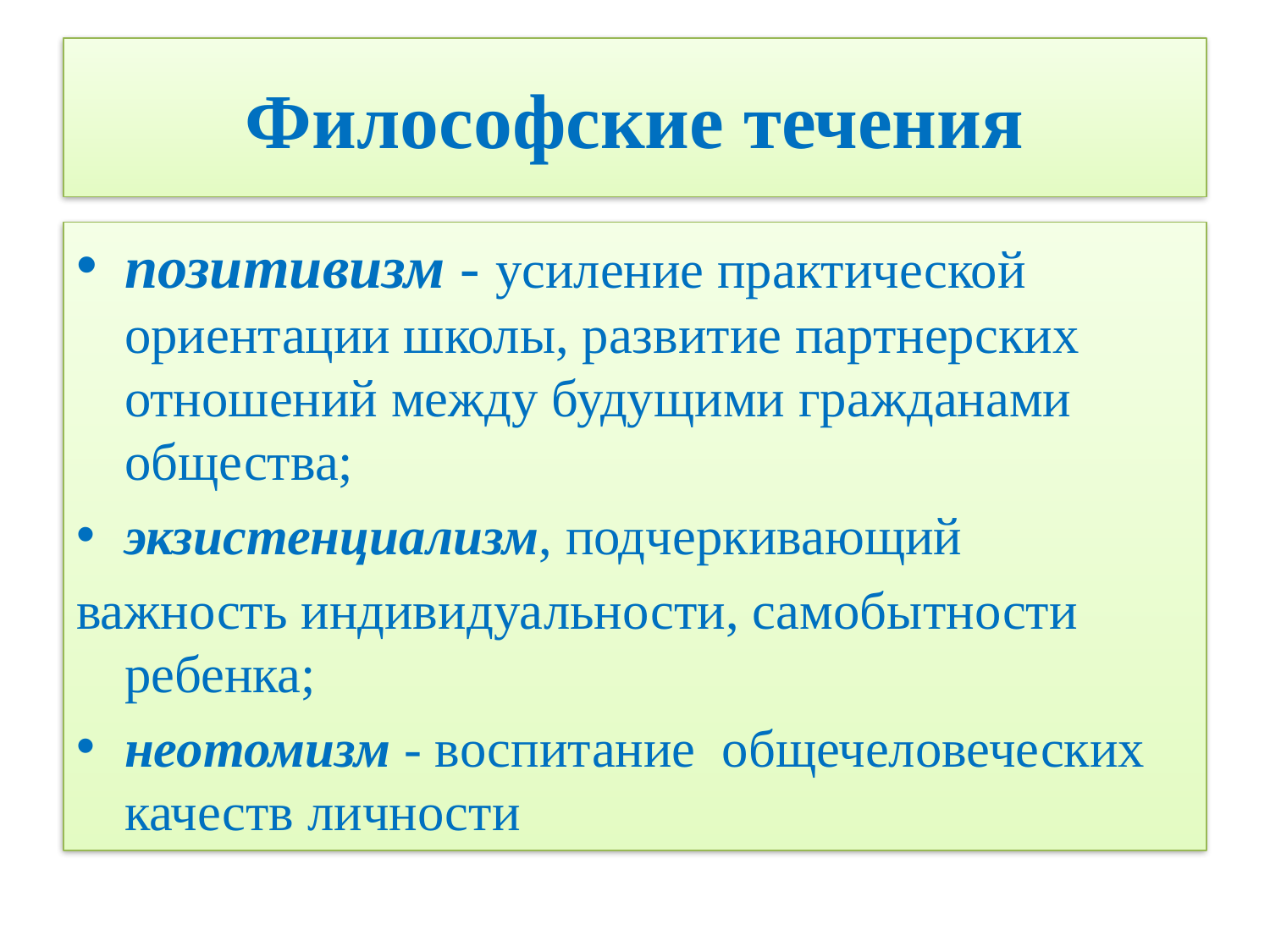

# Философские течения
позитивизм - усиление практической ориентации школы, развитие партнерских отношений между будущими гражданами общества;
экзистенциализм, подчеркивающий
важность индивидуальности, самобытности ребенка;
неотомизм - воспитание  общечеловеческих качеств личности